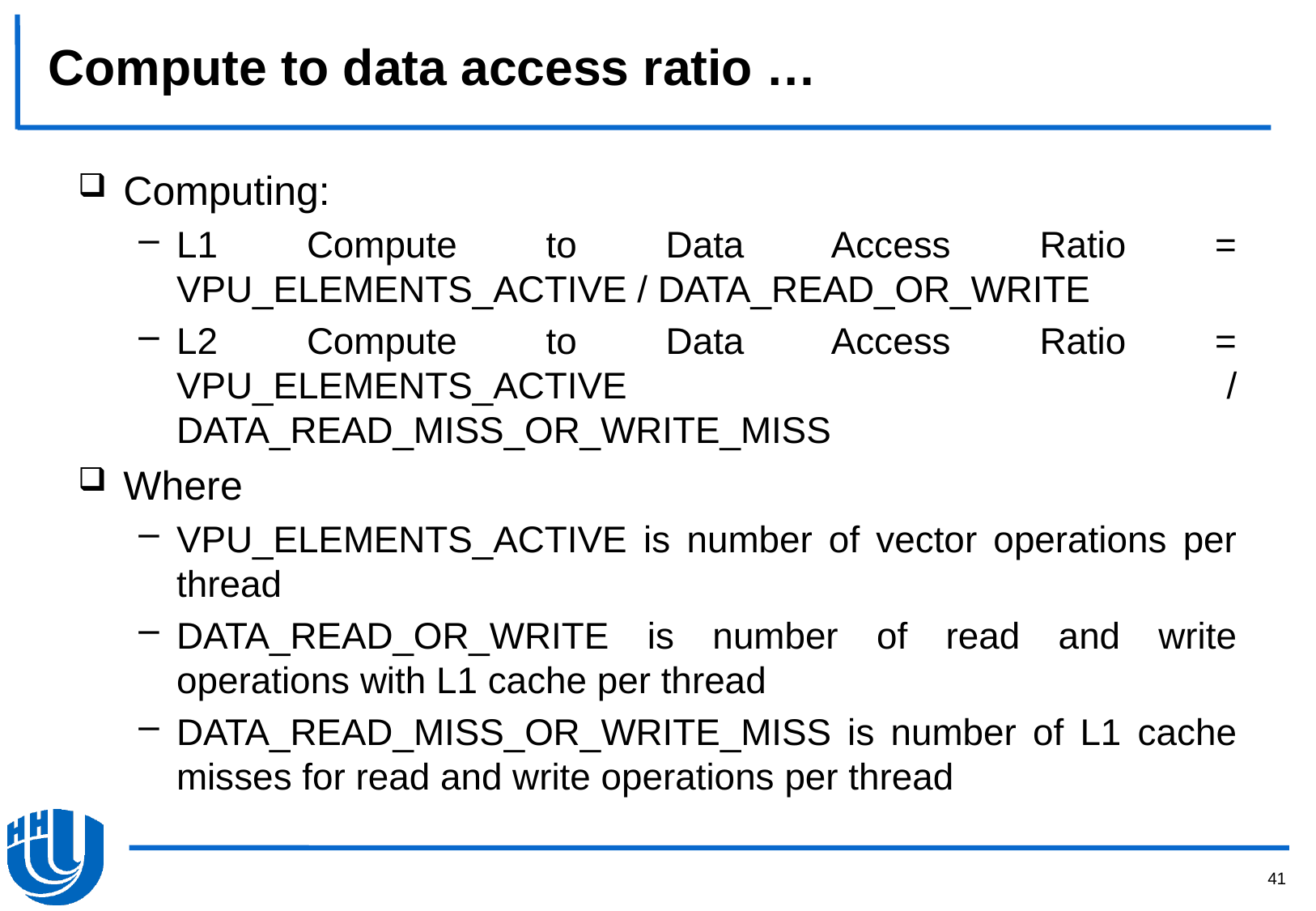

# Compute to data access ratio …
Computing:
L1 Compute to Data Access Ratio = VPU_ELEMENTS_ACTIVE / DATA_READ_OR_WRITE
L2 Compute to Data Access Ratio = VPU_ELEMENTS_ACTIVE / DATA_READ_MISS_OR_WRITE_MISS
Where
VPU_ELEMENTS_ACTIVE is number of vector operations per thread
DATA_READ_OR_WRITE is number of read and write operations with L1 cache per thread
DATA_READ_MISS_OR_WRITE_MISS is number of L1 cache misses for read and write operations per thread
41